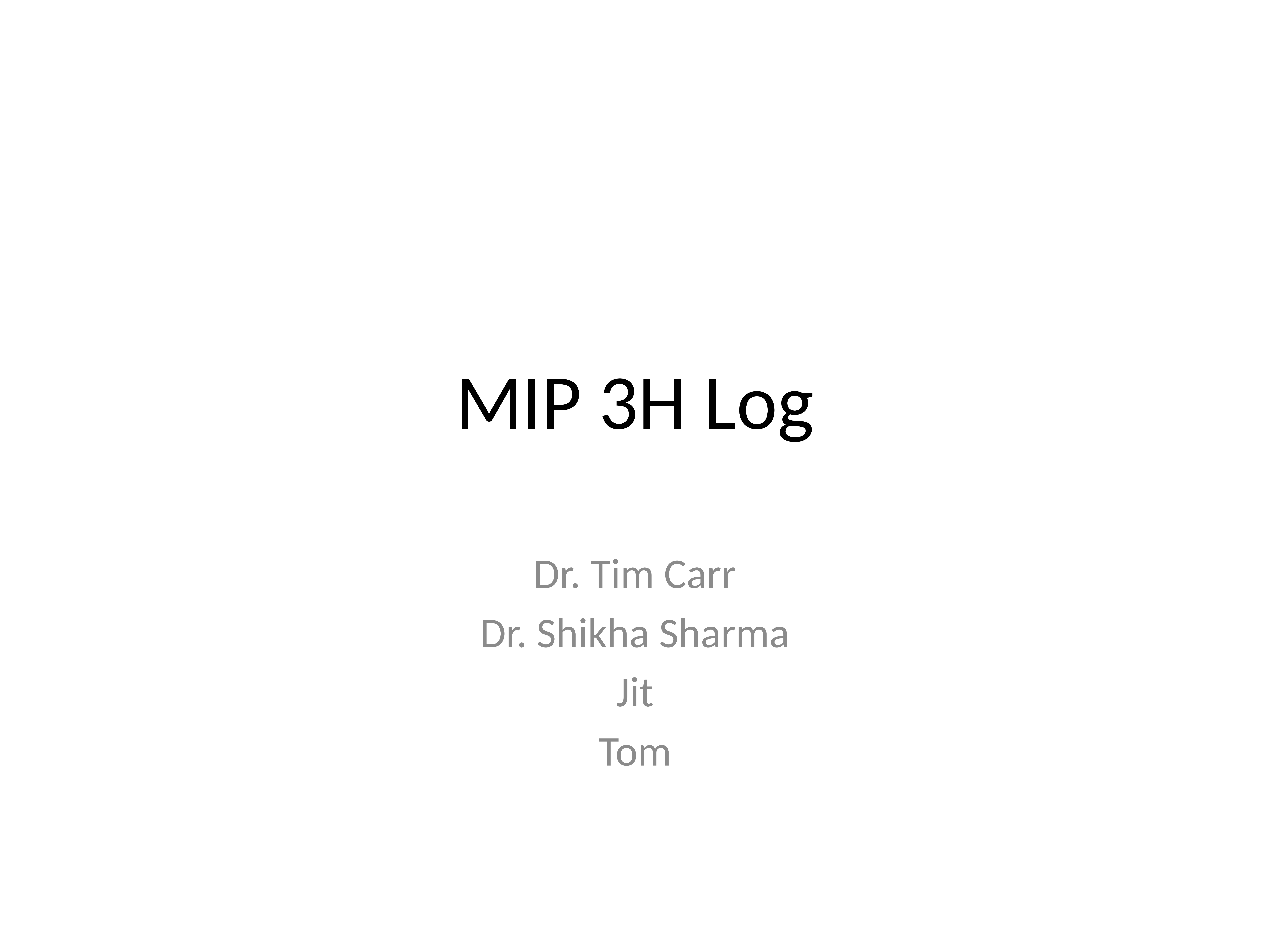

# MIP 3H Log
Dr. Tim Carr
Dr. Shikha Sharma
Jit
Tom